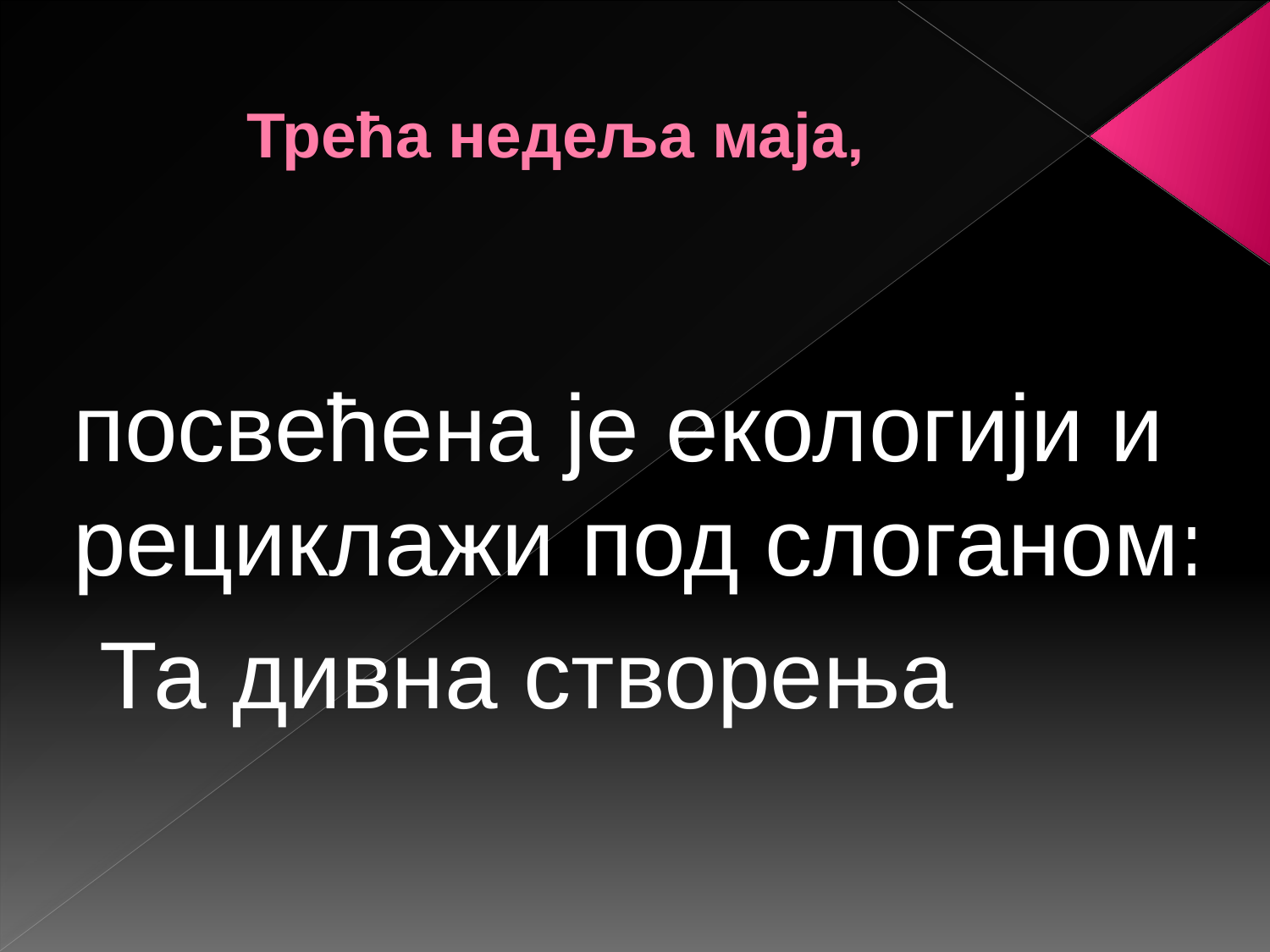

# Трећа недеља маја,

посвећена је екологији и рециклажи под слоганом:
 Та дивна створења